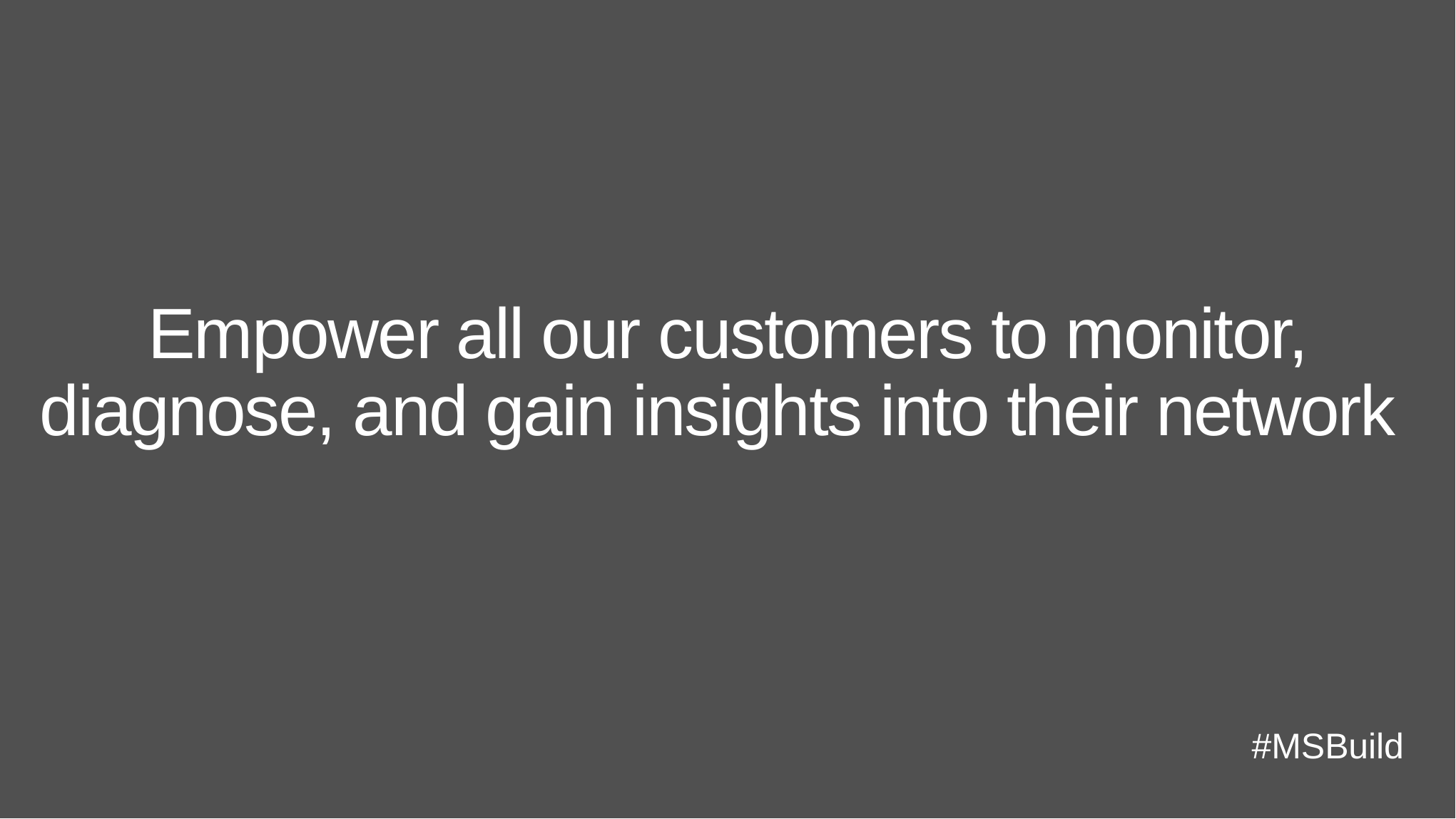

Empower all our customers to monitor, diagnose, and gain insights into their network
#MSBuild